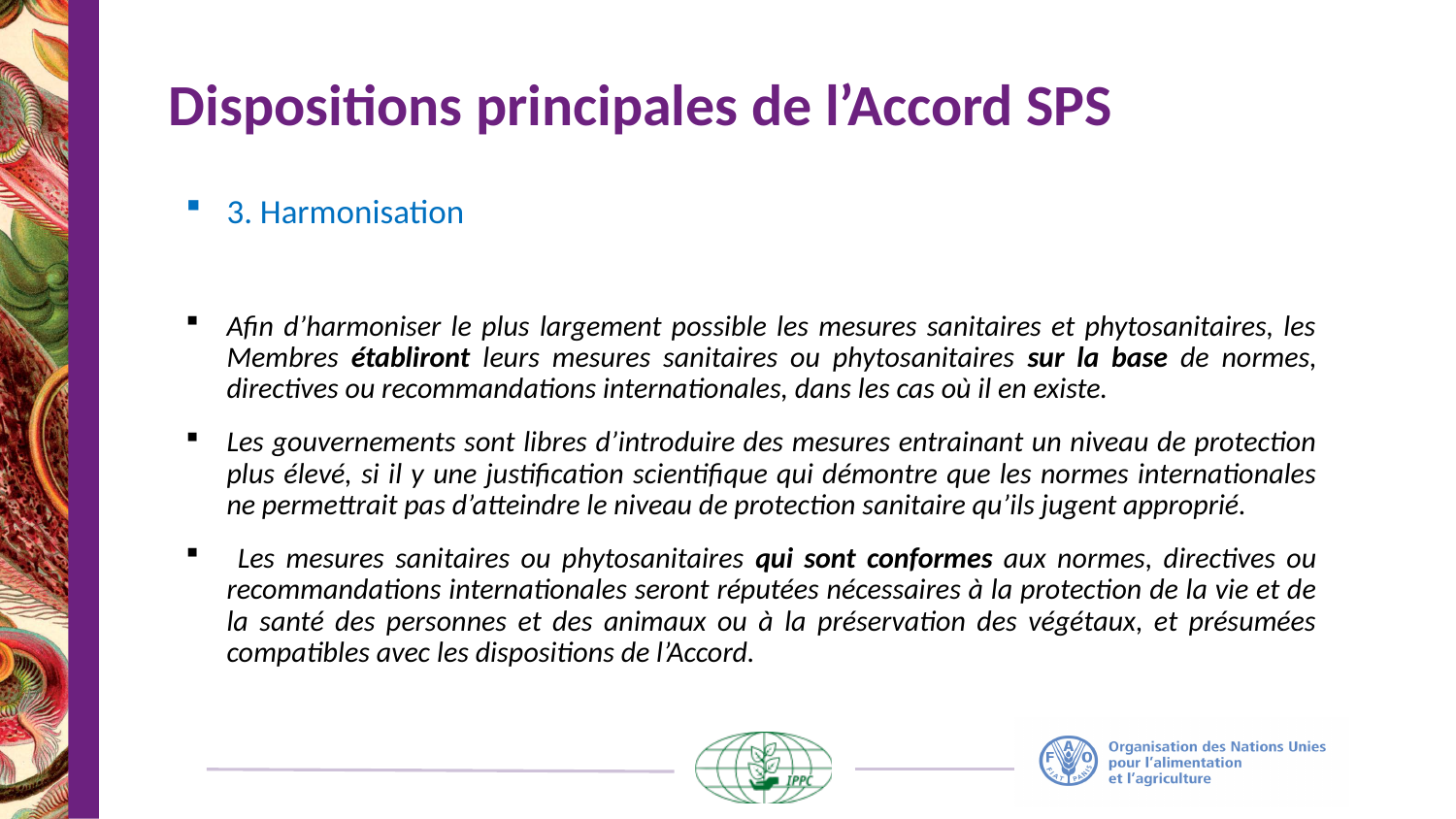

# Dispositions principales de l’Accord SPS
3. Harmonisation

Afin d’harmoniser le plus largement possible les mesures sanitaires et phytosanitaires, les Membres établiront leurs mesures sanitaires ou phytosanitaires sur la base de normes, directives ou recommandations internationales, dans les cas où il en existe.
Les gouvernements sont libres d’introduire des mesures entrainant un niveau de protection plus élevé, si il y une justification scientifique qui démontre que les normes internationales ne permettrait pas d’atteindre le niveau de protection sanitaire qu’ils jugent approprié.
 Les mesures sanitaires ou phytosanitaires qui sont conformes aux normes, directives ou recommandations internationales seront réputées nécessaires à la protection de la vie et de la santé des personnes et des animaux ou à la préservation des végétaux, et présumées compatibles avec les dispositions de l’Accord.